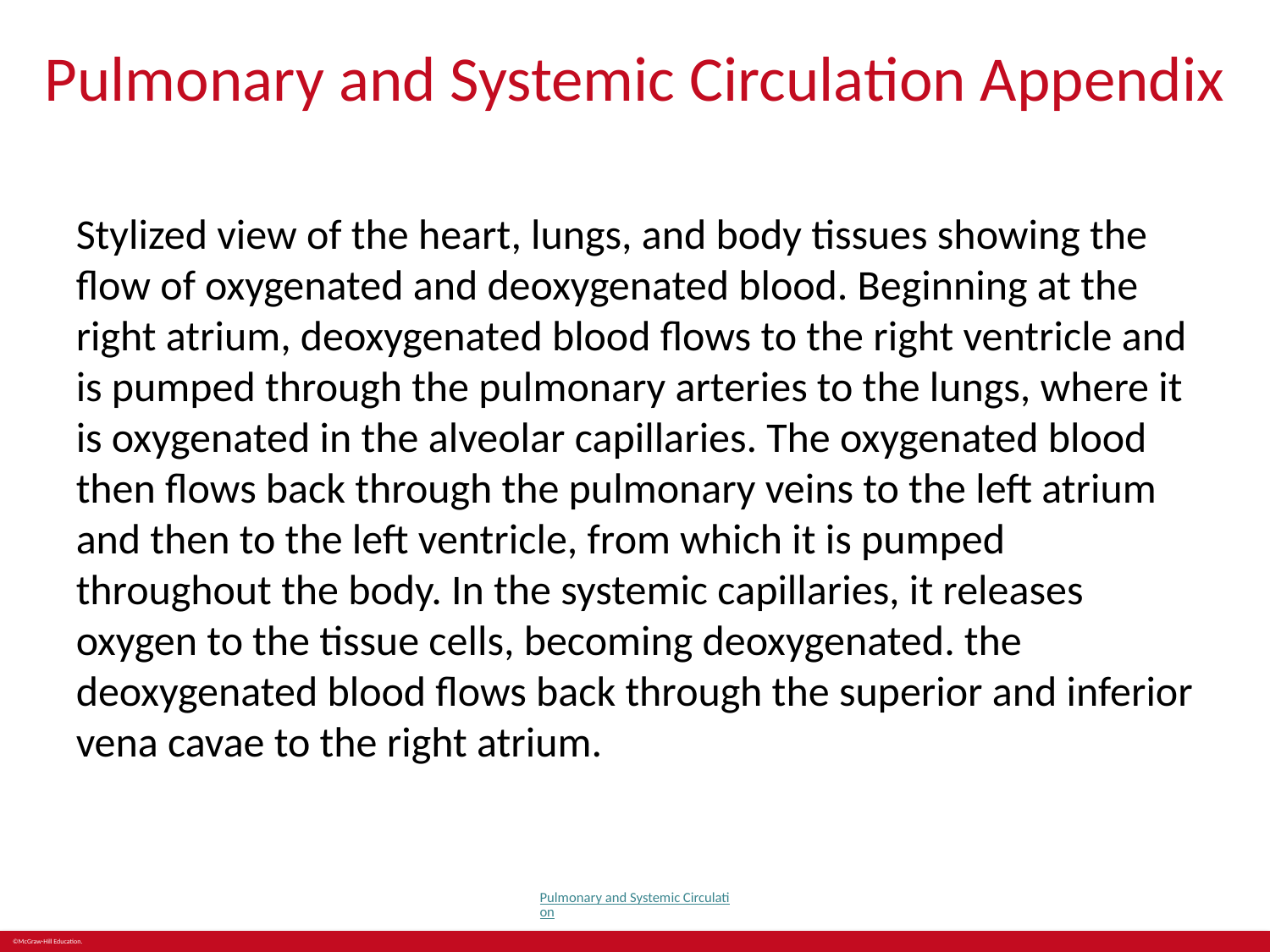

# Pulmonary and Systemic Circulation Appendix
Stylized view of the heart, lungs, and body tissues showing the flow of oxygenated and deoxygenated blood. Beginning at the right atrium, deoxygenated blood flows to the right ventricle and is pumped through the pulmonary arteries to the lungs, where it is oxygenated in the alveolar capillaries. The oxygenated blood then flows back through the pulmonary veins to the left atrium and then to the left ventricle, from which it is pumped throughout the body. In the systemic capillaries, it releases oxygen to the tissue cells, becoming deoxygenated. the deoxygenated blood flows back through the superior and inferior vena cavae to the right atrium.
Pulmonary and Systemic Circulation